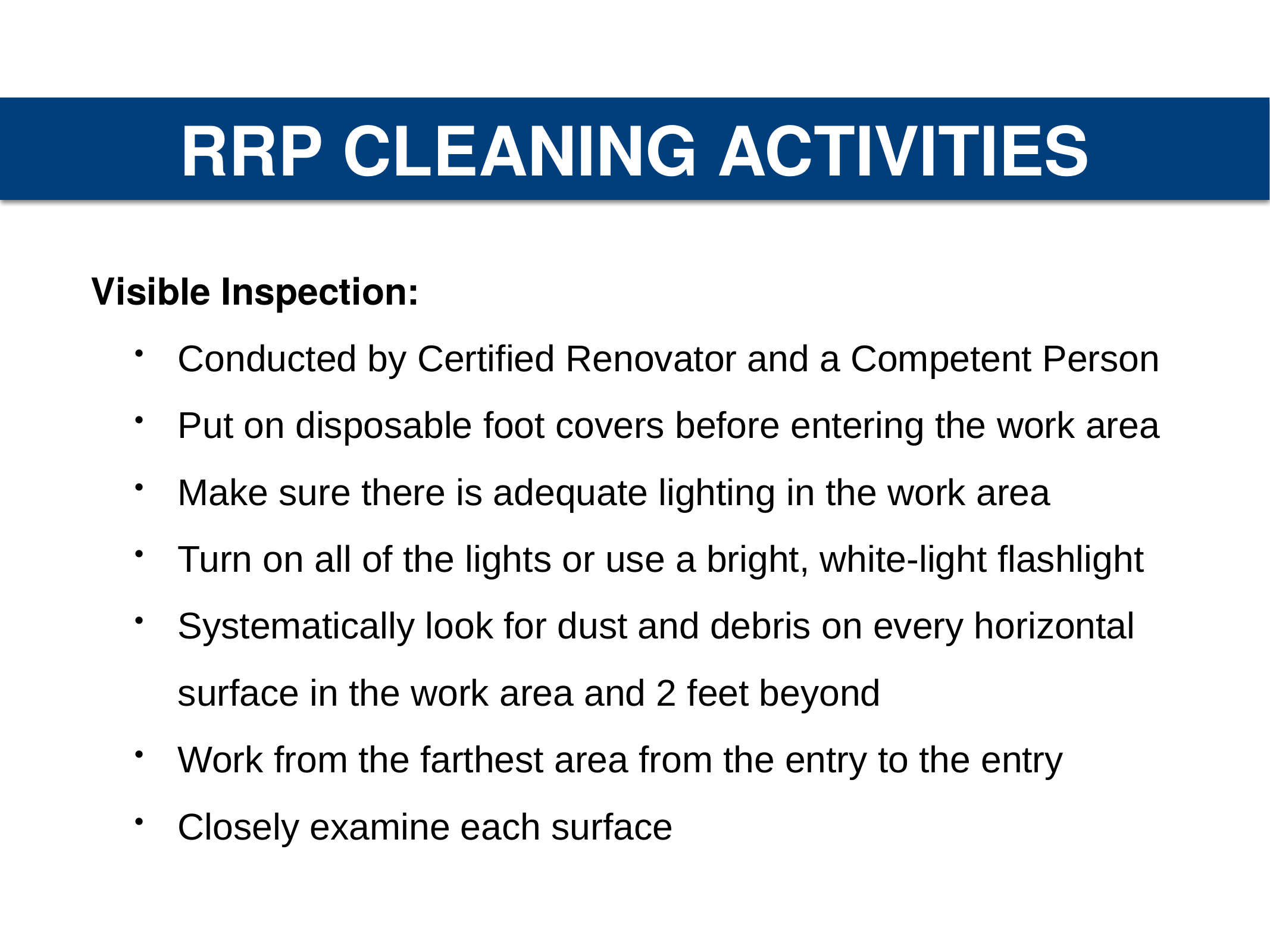

RRP CLEANING ACTIVITIES
Visible Inspection:
Conducted by Certified Renovator and a Competent Person
Put on disposable foot covers before entering the work area
Make sure there is adequate lighting in the work area
Turn on all of the lights or use a bright, white-light flashlight
Systematically look for dust and debris on every horizontal surface in the work area and 2 feet beyond
Work from the farthest area from the entry to the entry
Closely examine each surface